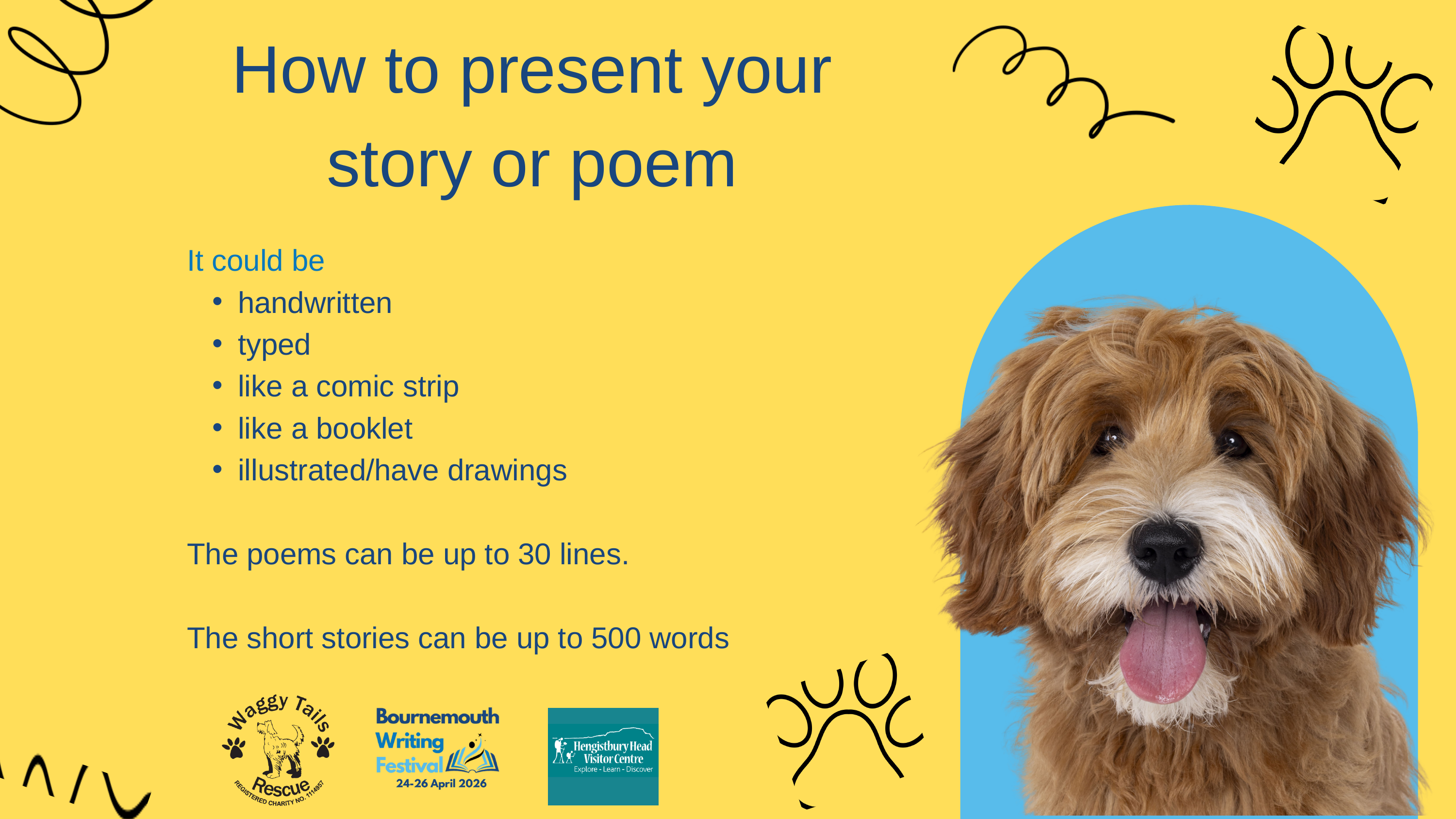

How to present your story or poem

It could be
handwritten
typed
like a comic strip
like a booklet
illustrated/have drawings

The poems can be up to 30 lines.

The short stories can be up to 500 words